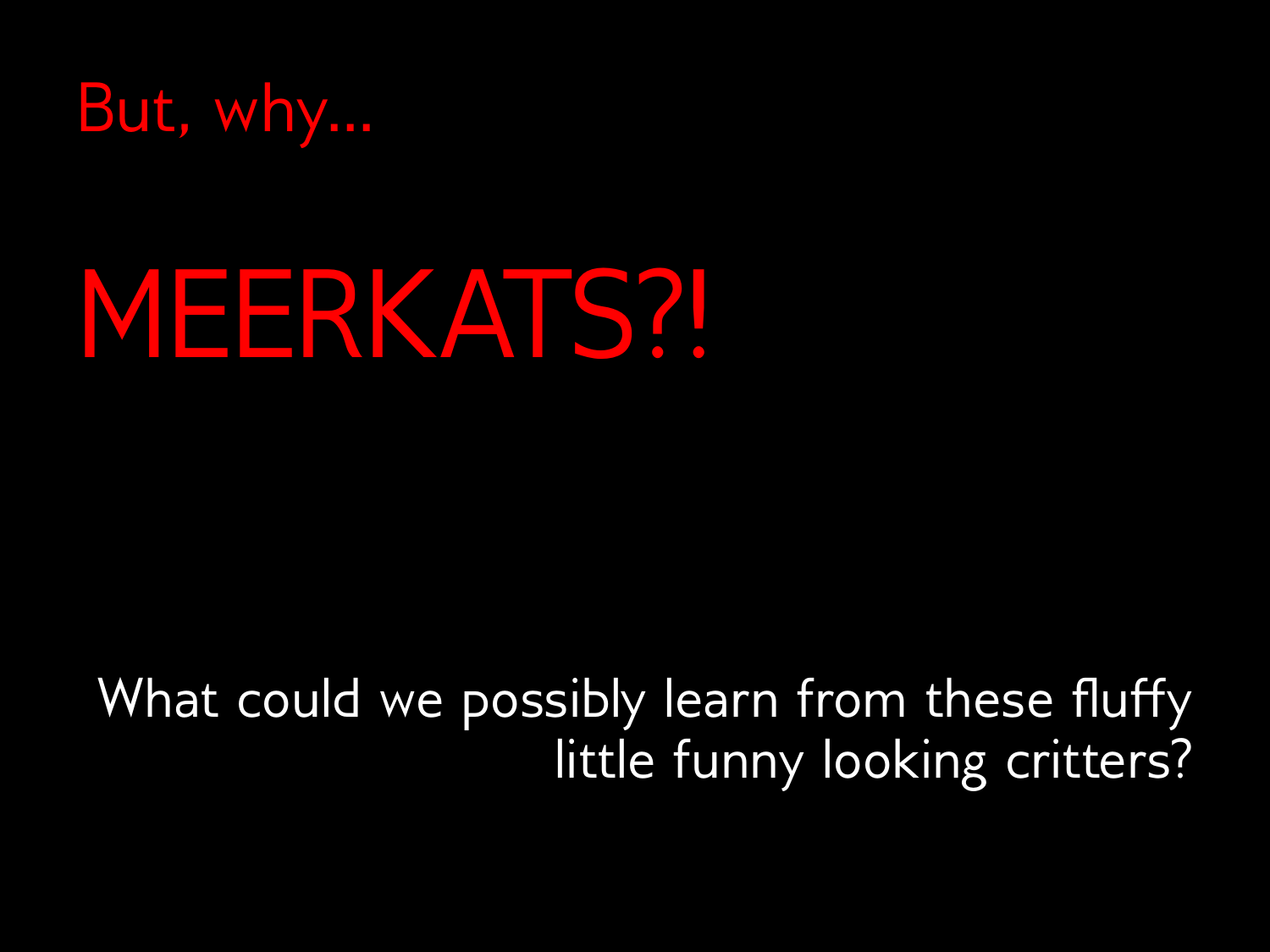

# But, why... MEERKATS?!

What could we possibly learn from these fluffy little funny looking critters?